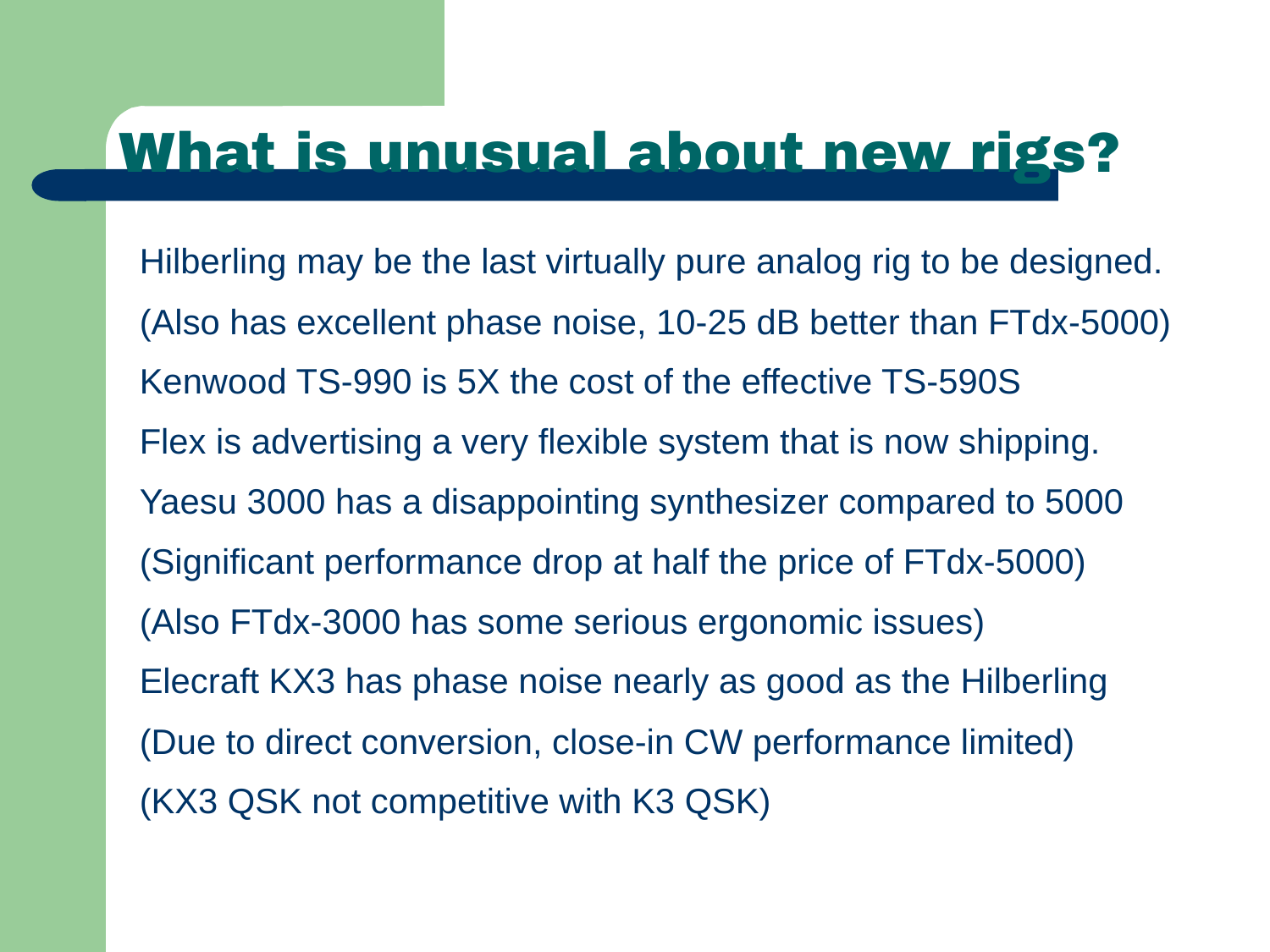

# What is unusual about new rigs?

Hilberling may be the last virtually pure analog rig to be designed.
(Also has excellent phase noise, 10-25 dB better than FTdx-5000)
Kenwood TS-990 is 5X the cost of the effective TS-590S
Flex is advertising a very flexible system that is now shipping.
Yaesu 3000 has a disappointing synthesizer compared to 5000
(Significant performance drop at half the price of FTdx-5000)
(Also FTdx-3000 has some serious ergonomic issues)
Elecraft KX3 has phase noise nearly as good as the Hilberling
(Due to direct conversion, close-in CW performance limited)
(KX3 QSK not competitive with K3 QSK)